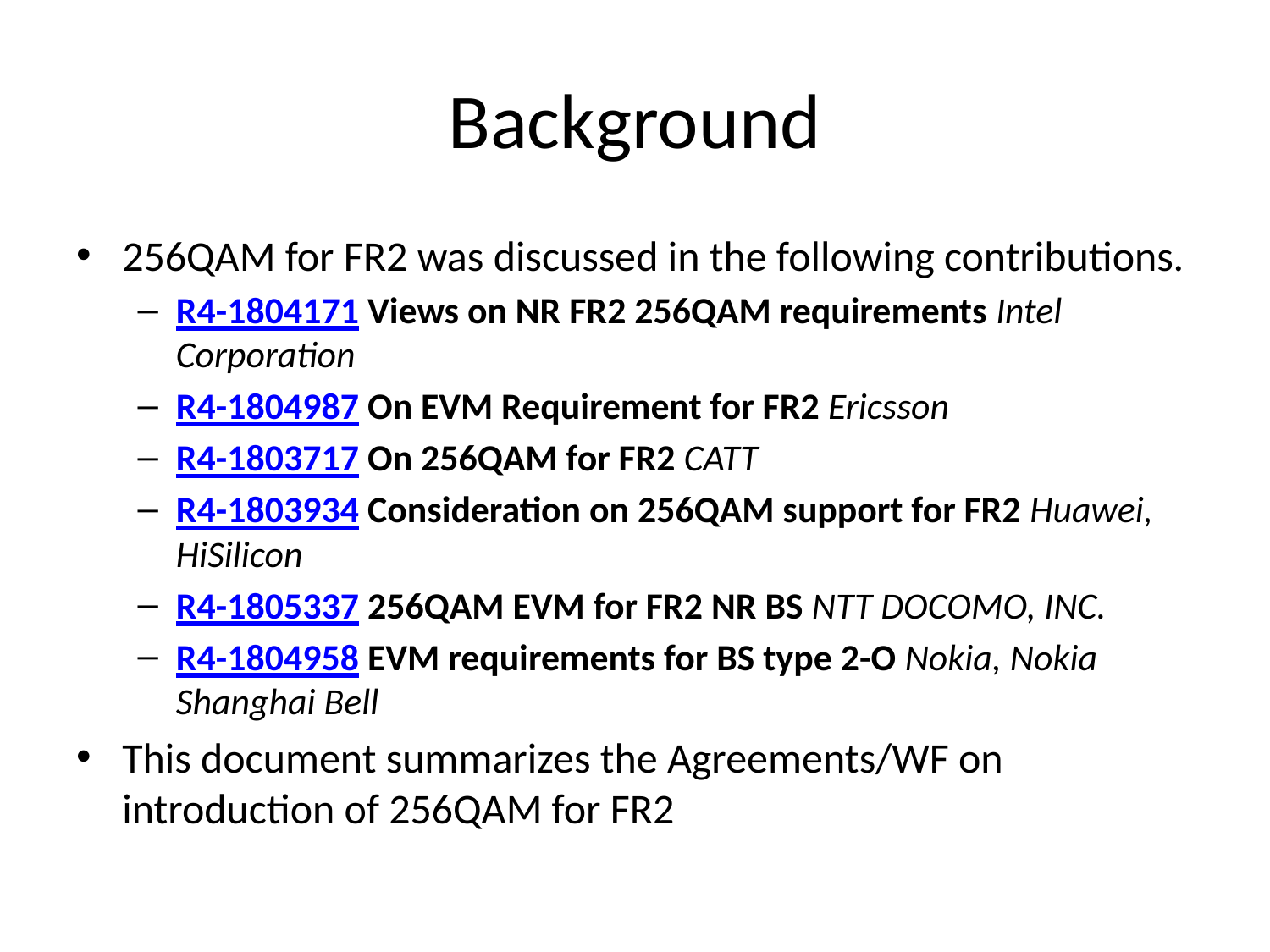

# Background
256QAM for FR2 was discussed in the following contributions.
R4-1804171 Views on NR FR2 256QAM requirements Intel Corporation
R4-1804987 On EVM Requirement for FR2 Ericsson
R4-1803717 On 256QAM for FR2 CATT
R4-1803934 Consideration on 256QAM support for FR2 Huawei, HiSilicon
R4-1805337 256QAM EVM for FR2 NR BS NTT DOCOMO, INC.
R4-1804958 EVM requirements for BS type 2-O Nokia, Nokia Shanghai Bell
This document summarizes the Agreements/WF on introduction of 256QAM for FR2